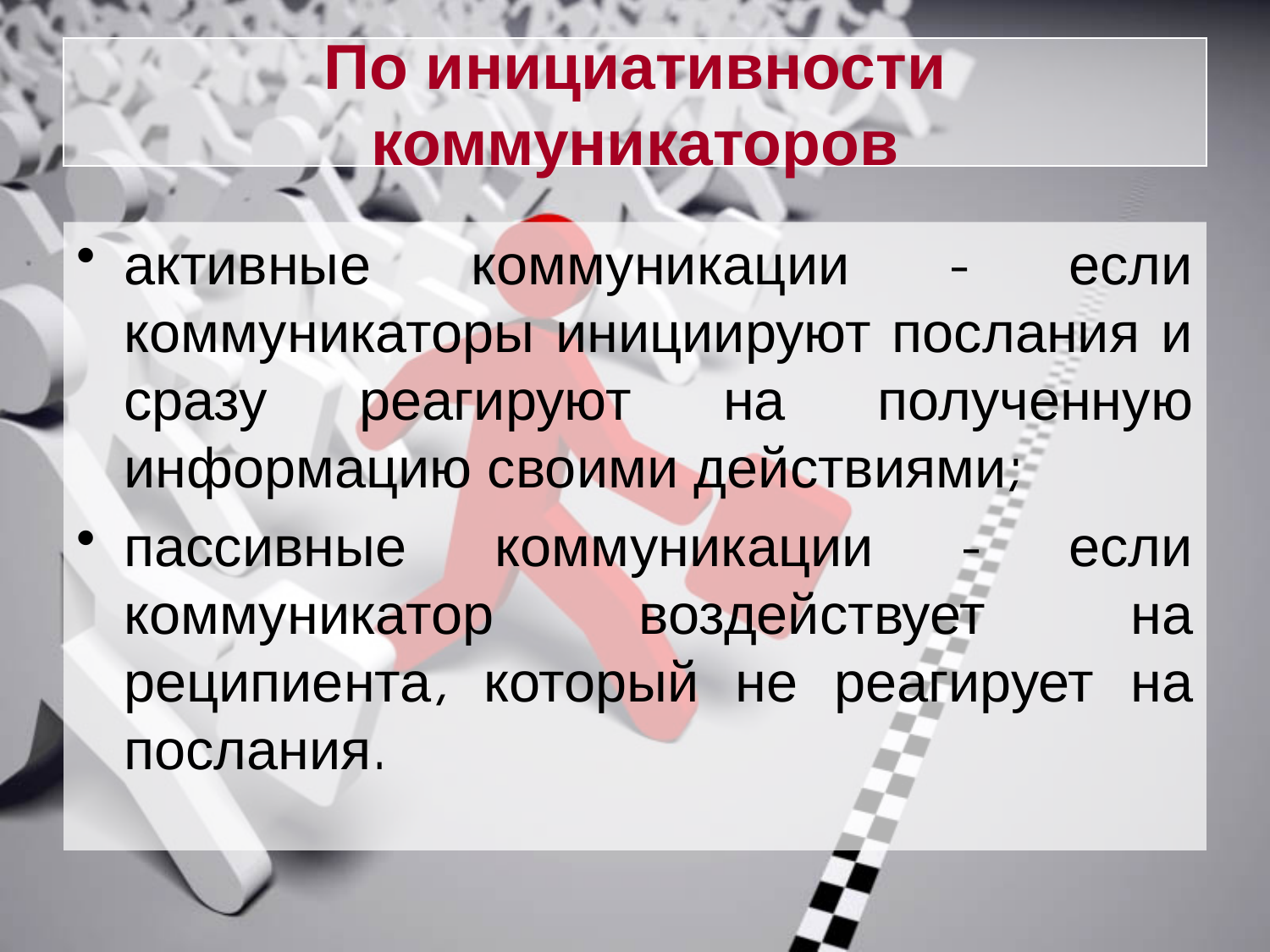

# По инициативности коммуникаторов
активные коммуникации - если коммуникаторы инициируют послания и сразу реагируют на полученную информацию своими действиями;
пассивные коммуникации - если коммуникатор воздействует на реципиента, который не реагирует на послания.